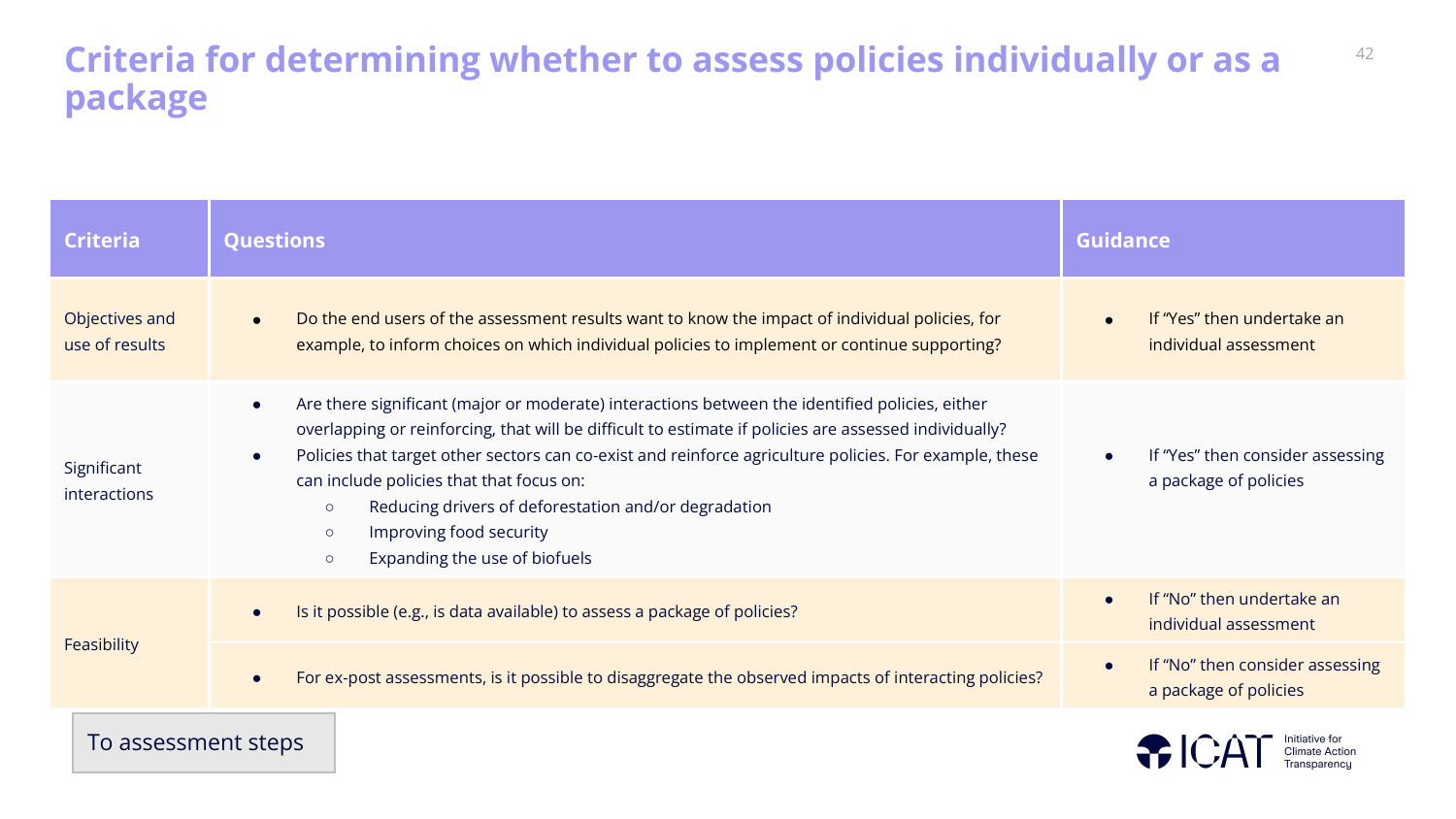

# Criteria for determining whether to assess policies individually or as a package
| Criteria | Questions | Guidance |
| --- | --- | --- |
| Objectives and use of results | Do the end users of the assessment results want to know the impact of individual policies, for example, to inform choices on which individual policies to implement or continue supporting? | If “Yes” then undertake an individual assessment |
| Significant interactions | Are there significant (major or moderate) interactions between the identified policies, either overlapping or reinforcing, that will be difficult to estimate if policies are assessed individually? Policies that target other sectors can co-exist and reinforce agriculture policies. For example, these can include policies that that focus on: Reducing drivers of deforestation and/or degradation Improving food security Expanding the use of biofuels | If “Yes” then consider assessing a package of policies |
| Feasibility | Is it possible (e.g., is data available) to assess a package of policies? | If “No” then undertake an individual assessment |
|  | For ex-post assessments, is it possible to disaggregate the observed impacts of interacting policies? | If “No” then consider assessing a package of policies |

To assessment steps